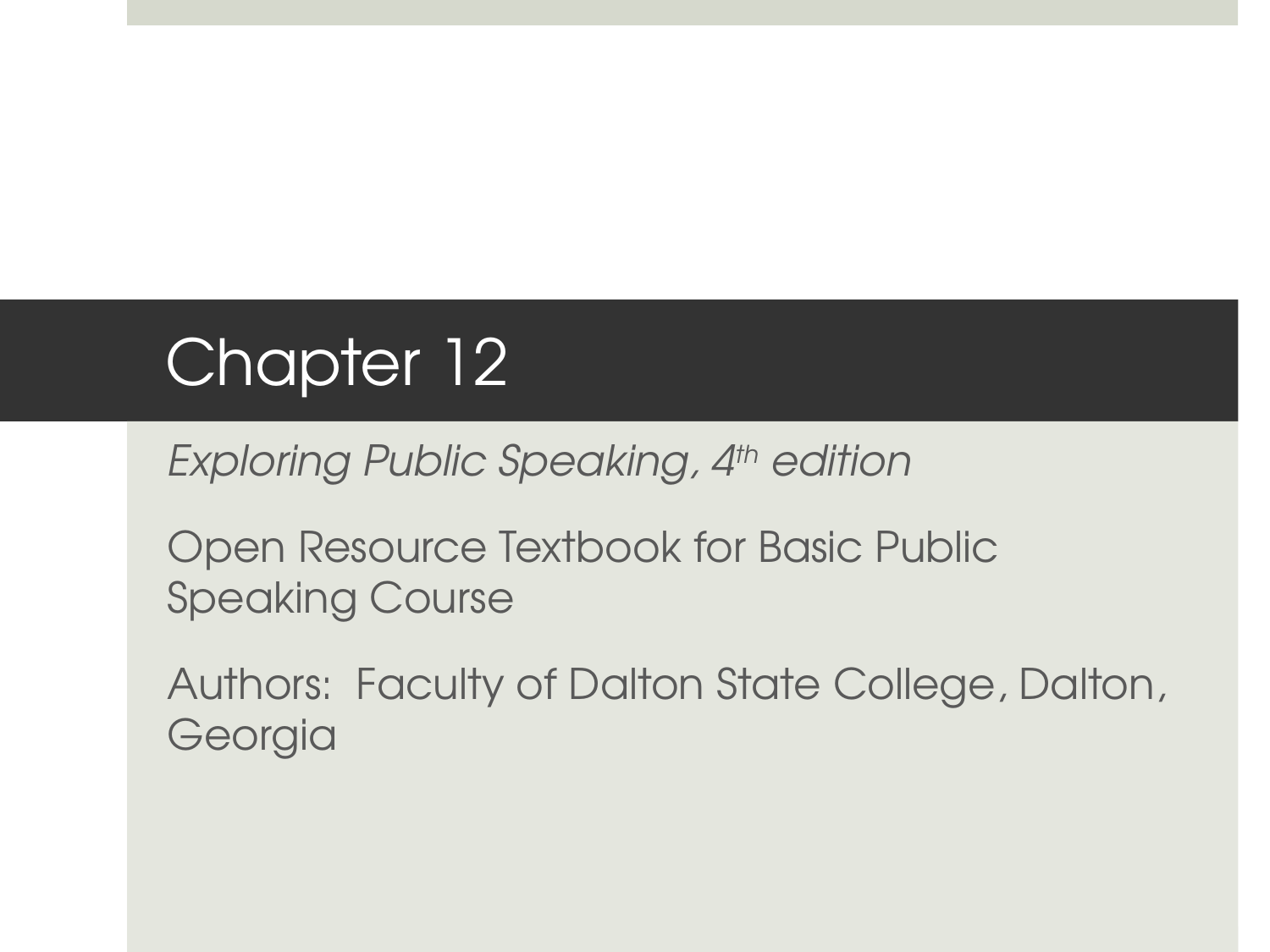

# Chapter 12
Exploring Public Speaking, 4th edition
Open Resource Textbook for Basic Public Speaking Course
Authors:  Faculty of Dalton State College, Dalton, Georgia